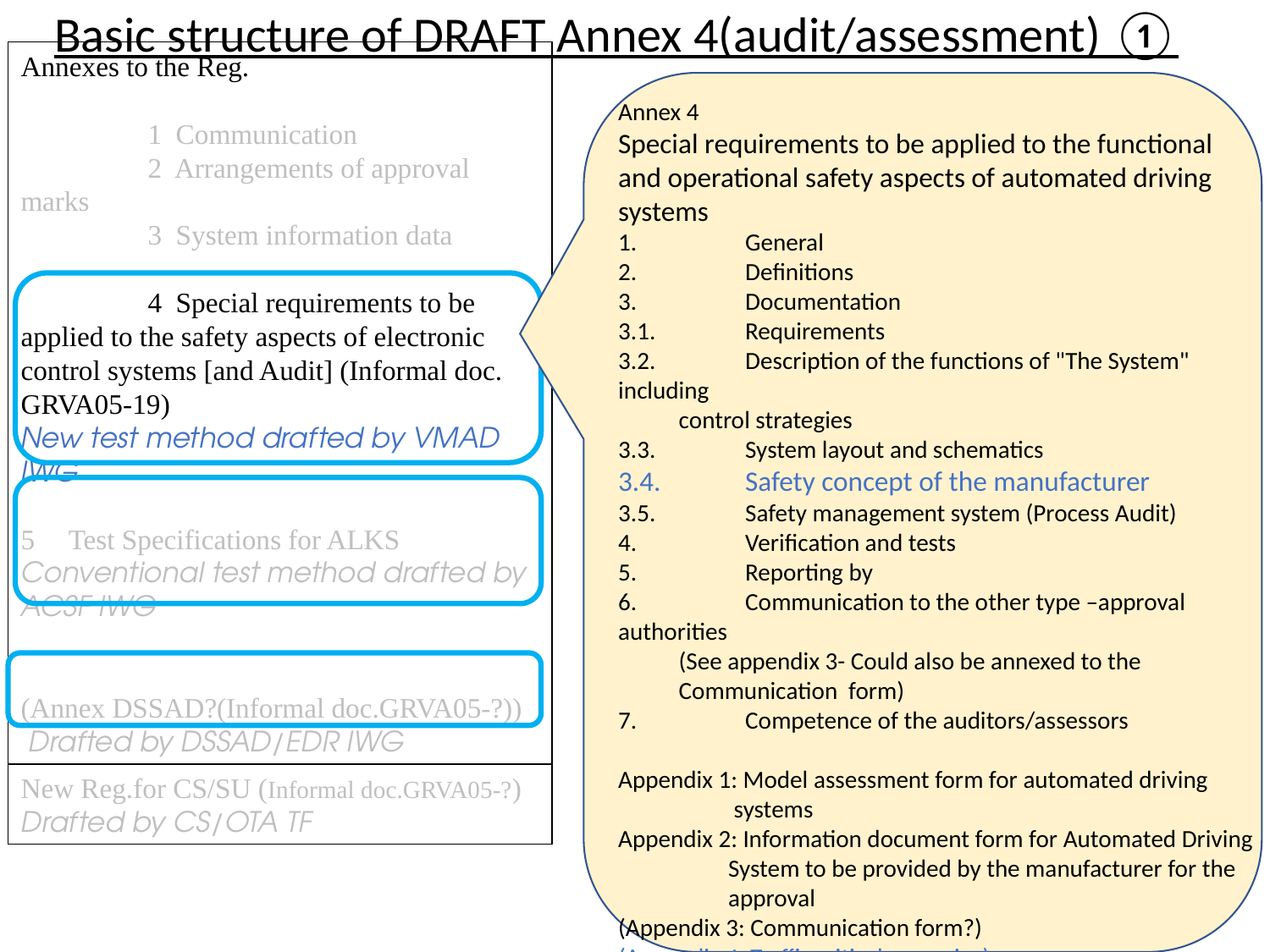

Basic structure of DRAFT Annex 4(audit/assessment) ①
Annexes to the Reg.

	1  Communication
	2  Arrangements of approval marks
	3  System information data

	4  Special requirements to be applied to the safety aspects of electronic control systems [and Audit] (Informal doc. GRVA05-19)
New test method drafted by VMAD IWG

Test Specifications for ALKS
Conventional test method drafted by ACSF IWG

(Annex DSSAD?(Informal doc.GRVA05-?))
 Drafted by DSSAD/EDR IWG

New Reg.for CS/SU (Informal doc.GRVA05-?)
Drafted by CS/OTA TF

Annex 4
Special requirements to be applied to the functional and operational safety aspects of automated driving systems
1.	General
2.	Definitions
3.	Documentation
3.1.	Requirements
3.2.	Description of the functions of "The System" including
           control strategies
3.3.	System layout and schematics
3.4.	Safety concept of the manufacturer
3.5.	Safety management system (Process Audit)
4.	Verification and tests
5.	Reporting by
6. 	Communication to the other type –approval authorities
           (See appendix 3- Could also be annexed to the
           Communication  form)
7.	Competence of the auditors/assessors

Appendix 1: Model assessment form for automated driving
                     systems
Appendix 2: Information document form for Automated Driving
                    System to be provided by the manufacturer for the
                    approval
(Appendix 3: Communication form?)
(Appendix 4: Traffic critical scenarios)